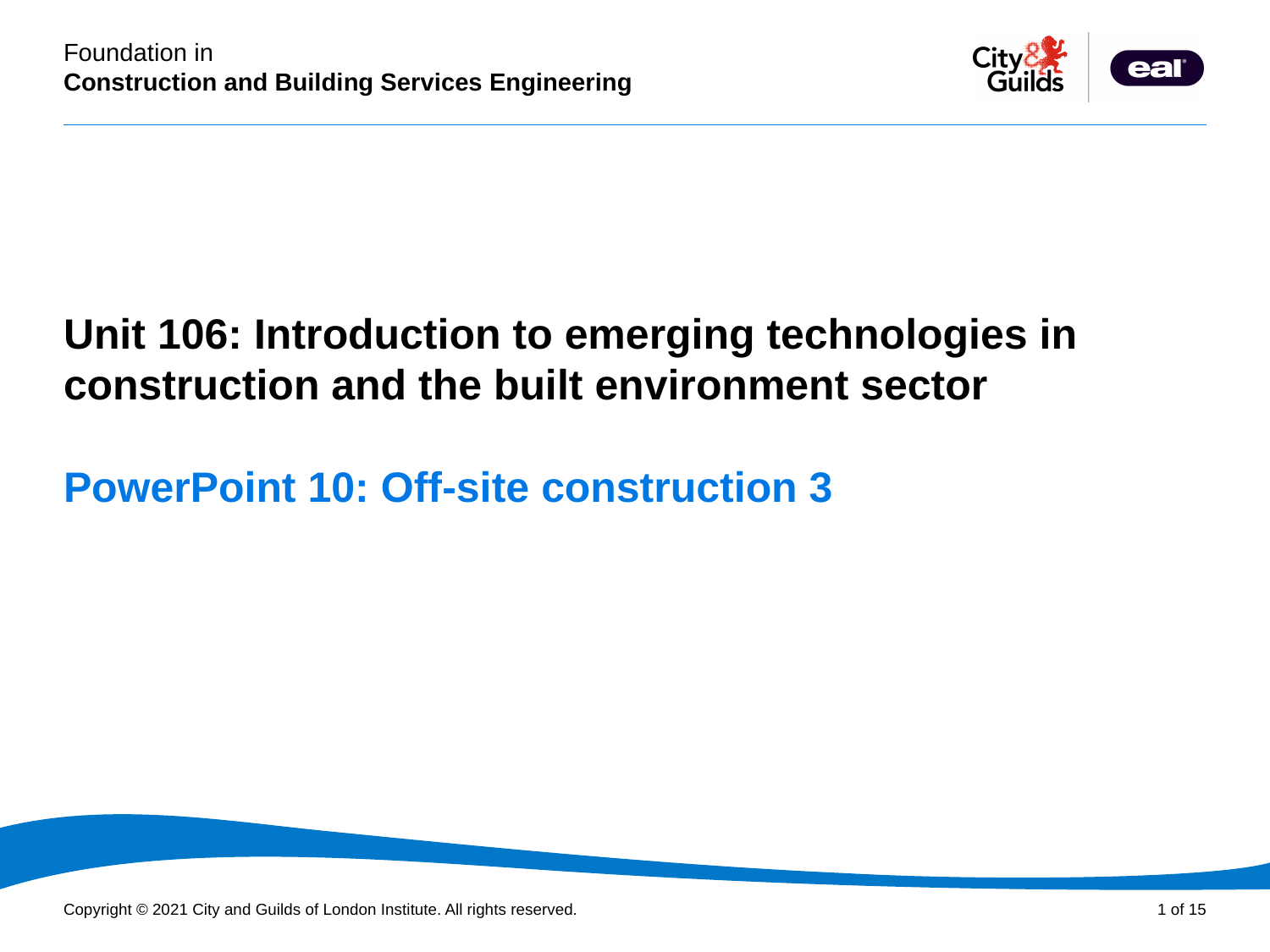

PowerPoint presentation
Unit 106: Introduction to emerging technologies in construction and the built environment sector
# PowerPoint 10: Off-site construction 3